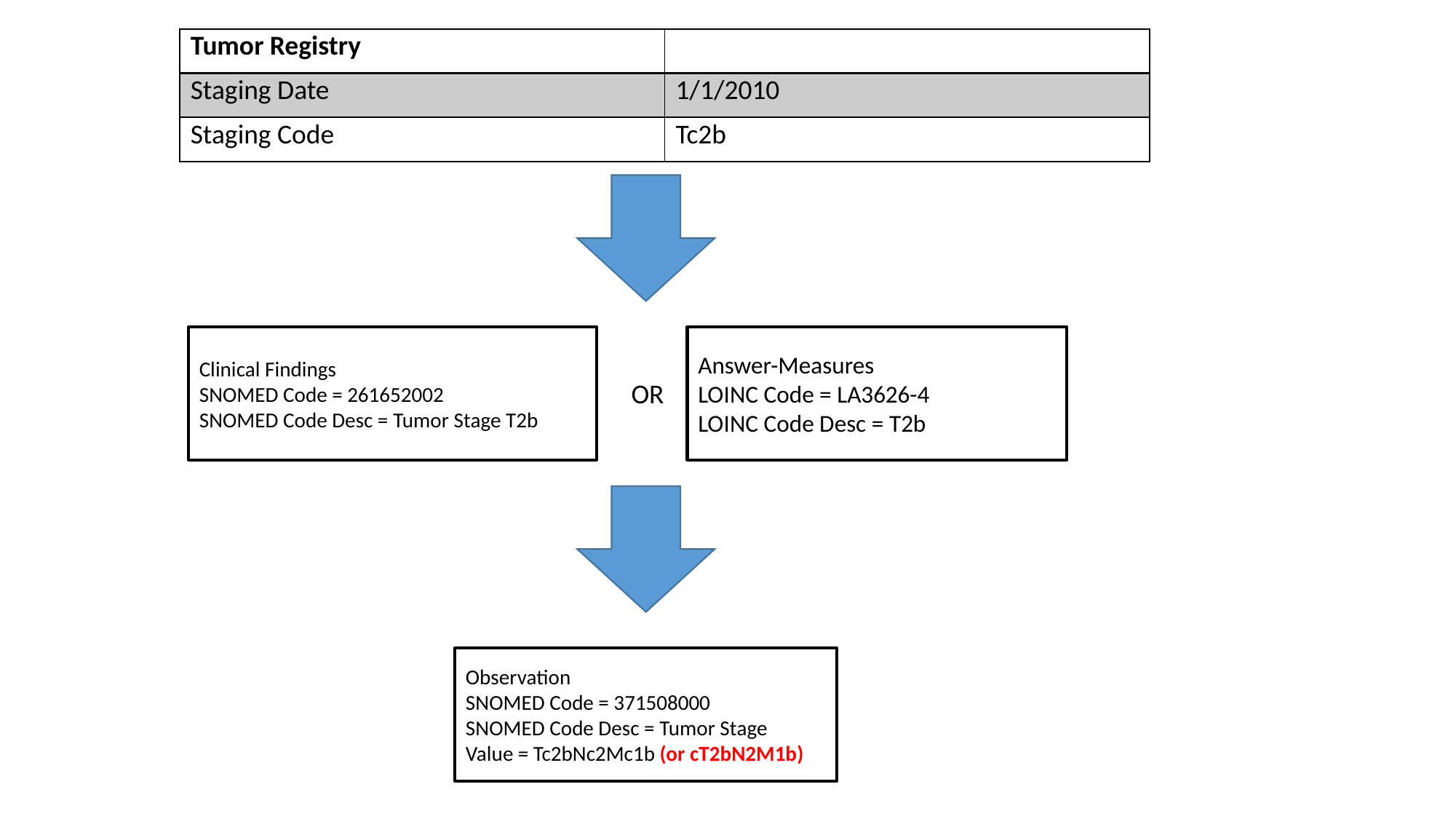

| Tumor Registry |  |
| --- | --- |
| Staging Date | 1/1/2010 |
| Staging Code | Tc2b |

Clinical Findings
SNOMED Code = 261652002
SNOMED Code Desc = Tumor Stage T2b
Answer-Measures
LOINC Code = LA3626-4
LOINC Code Desc = T2b
OR

Observation
SNOMED Code = 371508000
SNOMED Code Desc = Tumor Stage
Value = Tc2bNc2Mc1b (or cT2bN2M1b)